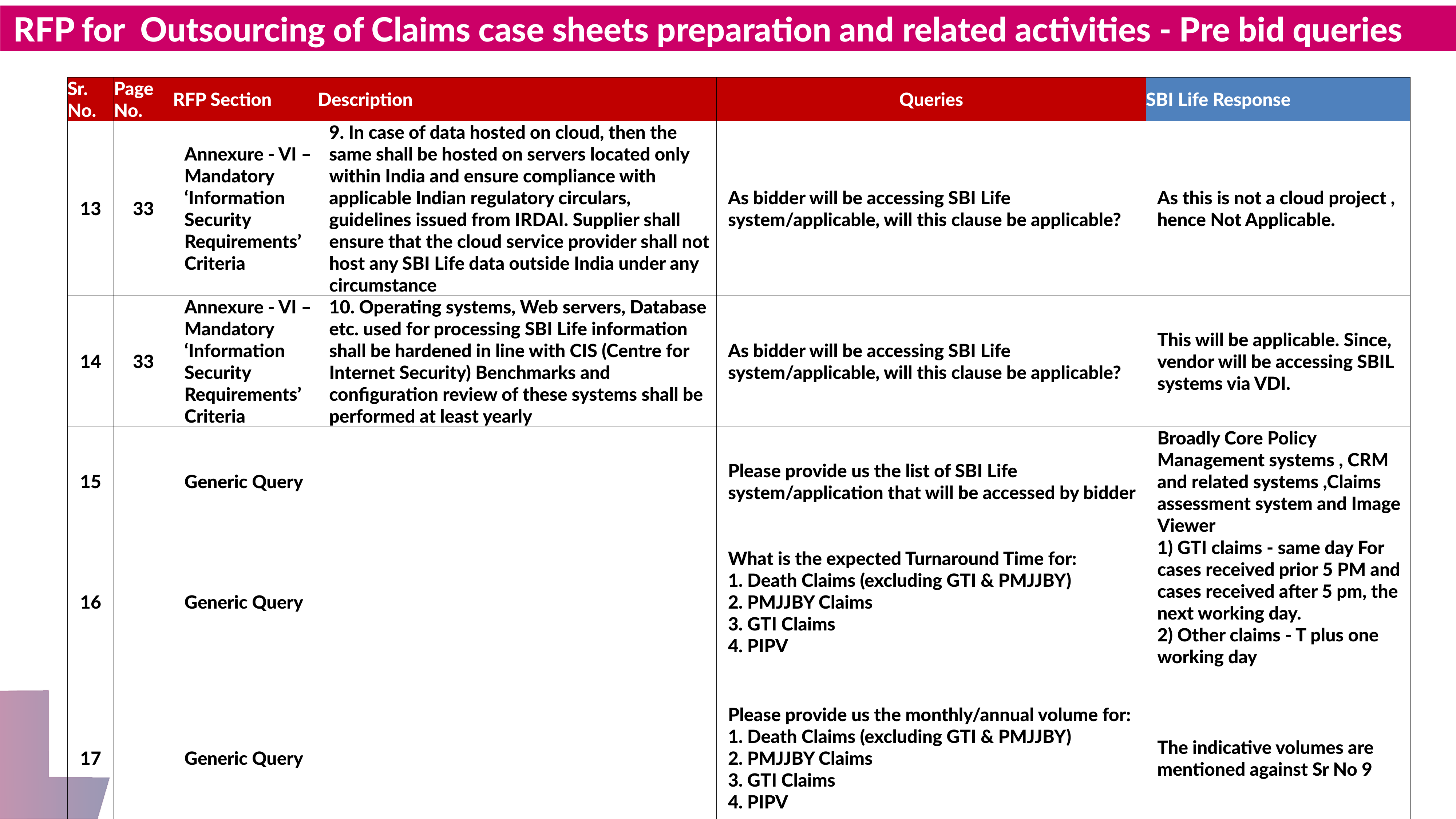

RFP for  Outsourcing of Claims case sheets preparation and related activities - Pre bid queries
| Sr. No. | Page No. | RFP Section | Description | Queries | SBI Life Response |
| --- | --- | --- | --- | --- | --- |
| 13 | 33 | Annexure - VI – Mandatory ‘Information Security Requirements’ Criteria | 9. In case of data hosted on cloud, then the same shall be hosted on servers located only within India and ensure compliance with applicable Indian regulatory circulars, guidelines issued from IRDAI. Supplier shall ensure that the cloud service provider shall not host any SBI Life data outside India under any circumstance | As bidder will be accessing SBI Life system/applicable, will this clause be applicable? | As this is not a cloud project , hence Not Applicable. |
| 14 | 33 | Annexure - VI – Mandatory ‘Information Security Requirements’ Criteria | 10. Operating systems, Web servers, Database etc. used for processing SBI Life information shall be hardened in line with CIS (Centre for Internet Security) Benchmarks and configuration review of these systems shall be performed at least yearly | As bidder will be accessing SBI Life system/applicable, will this clause be applicable? | This will be applicable. Since, vendor will be accessing SBIL systems via VDI. |
| 15 |  | Generic Query |  | Please provide us the list of SBI Life system/application that will be accessed by bidder | Broadly Core Policy Management systems , CRM and related systems ,Claims assessment system and Image Viewer |
| 16 |  | Generic Query |  | What is the expected Turnaround Time for: 1. Death Claims (excluding GTI & PMJJBY) 2. PMJJBY Claims 3. GTI Claims 4. PIPV | 1) GTI claims - same day For cases received prior 5 PM and cases received after 5 pm, the next working day. 2) Other claims - T plus one working day |
| 17 |  | Generic Query |  | Please provide us the monthly/annual volume for: 1. Death Claims (excluding GTI & PMJJBY) 2. PMJJBY Claims 3. GTI Claims 4. PIPV | The indicative volumes are mentioned against Sr No 9 |